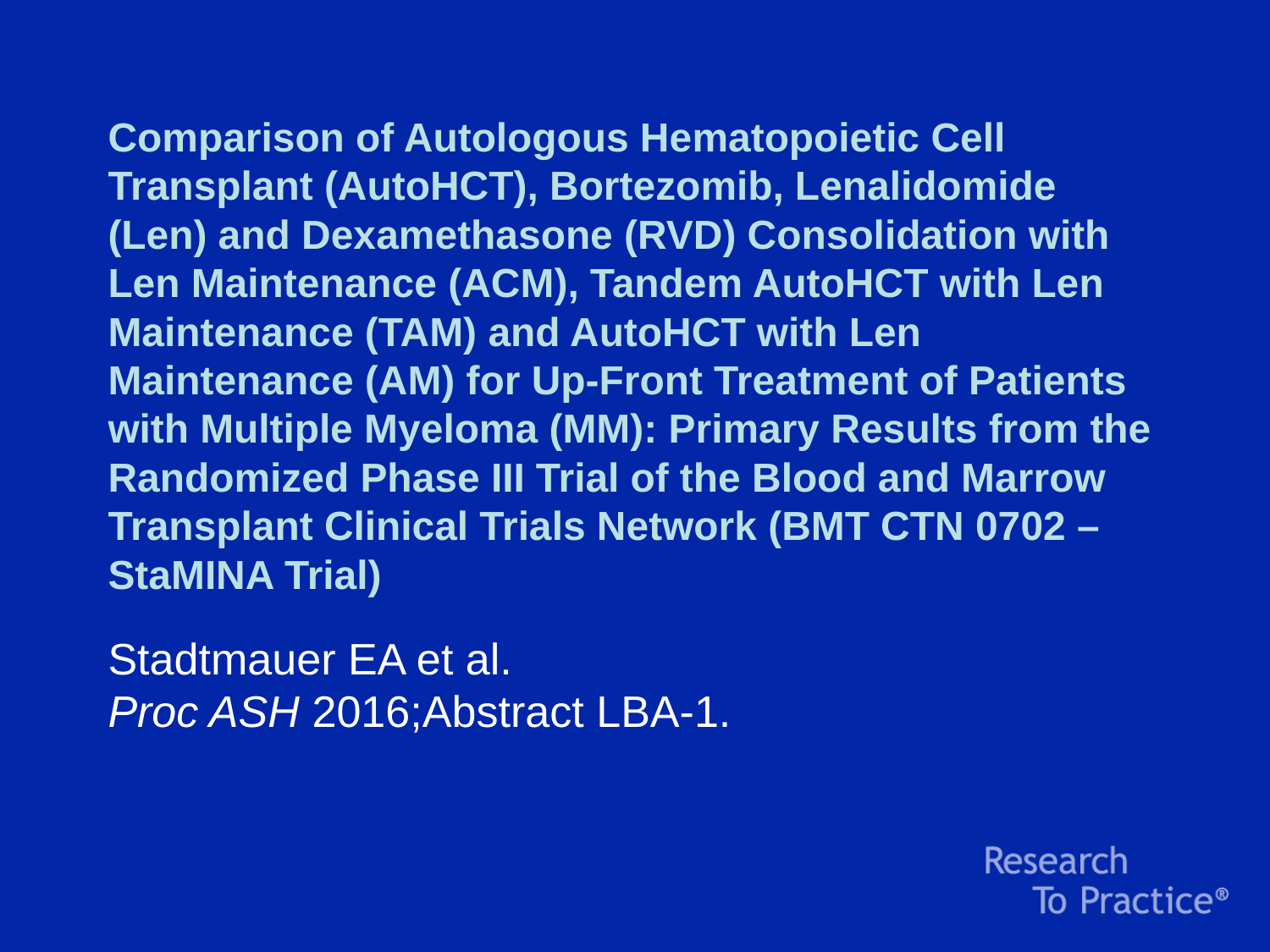

# Comparison of Autologous Hematopoietic Cell Transplant (AutoHCT), Bortezomib, Lenalidomide (Len) and Dexamethasone (RVD) Consolidation with Len Maintenance (ACM), Tandem AutoHCT with Len Maintenance (TAM) and AutoHCT with Len Maintenance (AM) for Up-Front Treatment of Patients with Multiple Myeloma (MM): Primary Results from the Randomized Phase III Trial of the Blood and Marrow Transplant Clinical Trials Network (BMT CTN 0702 – StaMINA Trial)
Stadtmauer EA et al.
Proc ASH 2016;Abstract LBA-1.